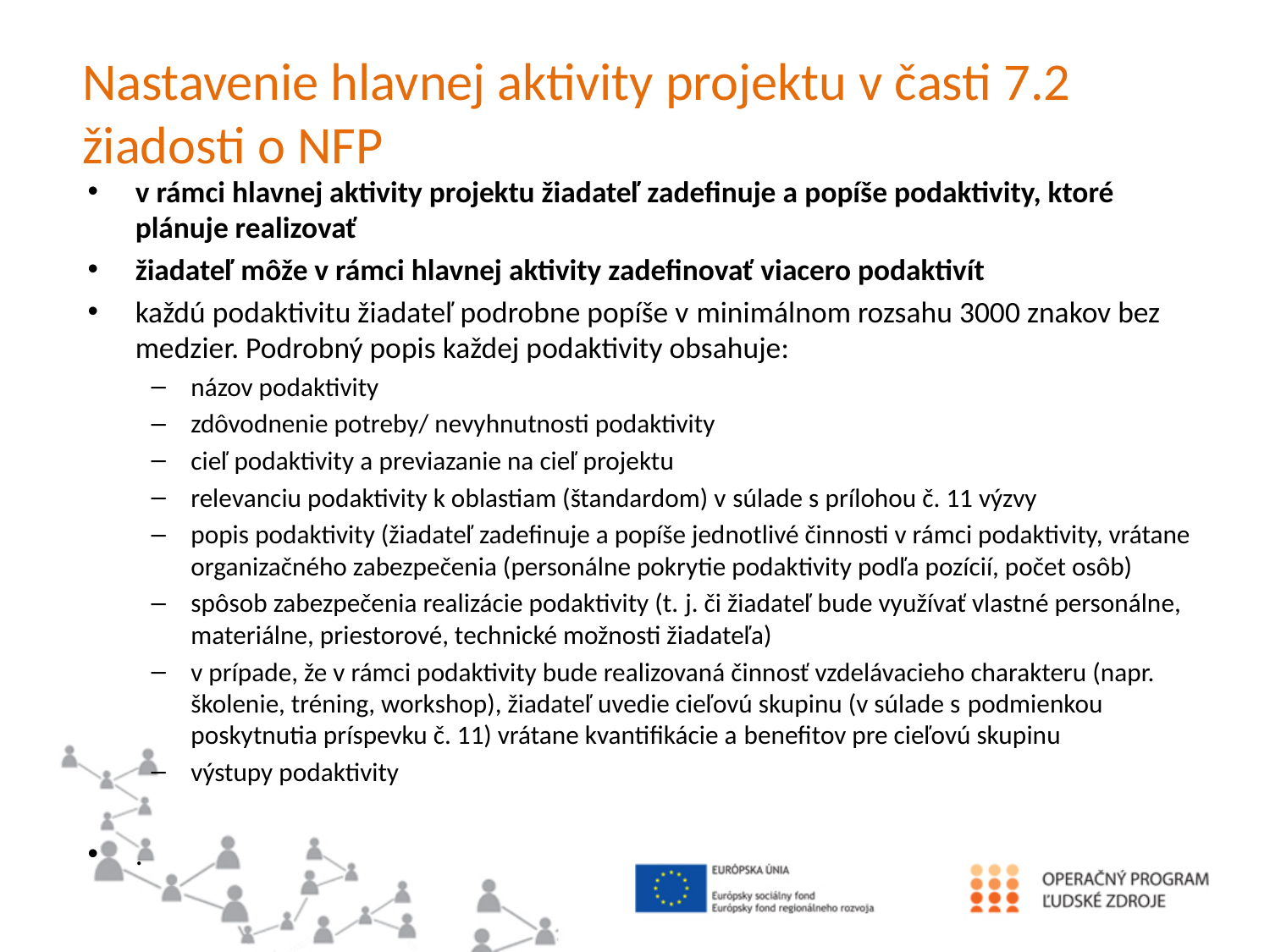

# Nastavenie hlavnej aktivity projektu v časti 7.2 žiadosti o NFP
v rámci hlavnej aktivity projektu žiadateľ zadefinuje a popíše podaktivity, ktoré plánuje realizovať
žiadateľ môže v rámci hlavnej aktivity zadefinovať viacero podaktivít
každú podaktivitu žiadateľ podrobne popíše v minimálnom rozsahu 3000 znakov bez medzier. Podrobný popis každej podaktivity obsahuje:
názov podaktivity
zdôvodnenie potreby/ nevyhnutnosti podaktivity
cieľ podaktivity a previazanie na cieľ projektu
relevanciu podaktivity k oblastiam (štandardom) v súlade s prílohou č. 11 výzvy
popis podaktivity (žiadateľ zadefinuje a popíše jednotlivé činnosti v rámci podaktivity, vrátane organizačného zabezpečenia (personálne pokrytie podaktivity podľa pozícií, počet osôb)
spôsob zabezpečenia realizácie podaktivity (t. j. či žiadateľ bude využívať vlastné personálne, materiálne, priestorové, technické možnosti žiadateľa)
v prípade, že v rámci podaktivity bude realizovaná činnosť vzdelávacieho charakteru (napr. školenie, tréning, workshop), žiadateľ uvedie cieľovú skupinu (v súlade s podmienkou poskytnutia príspevku č. 11) vrátane kvantifikácie a benefitov pre cieľovú skupinu
výstupy podaktivity

.